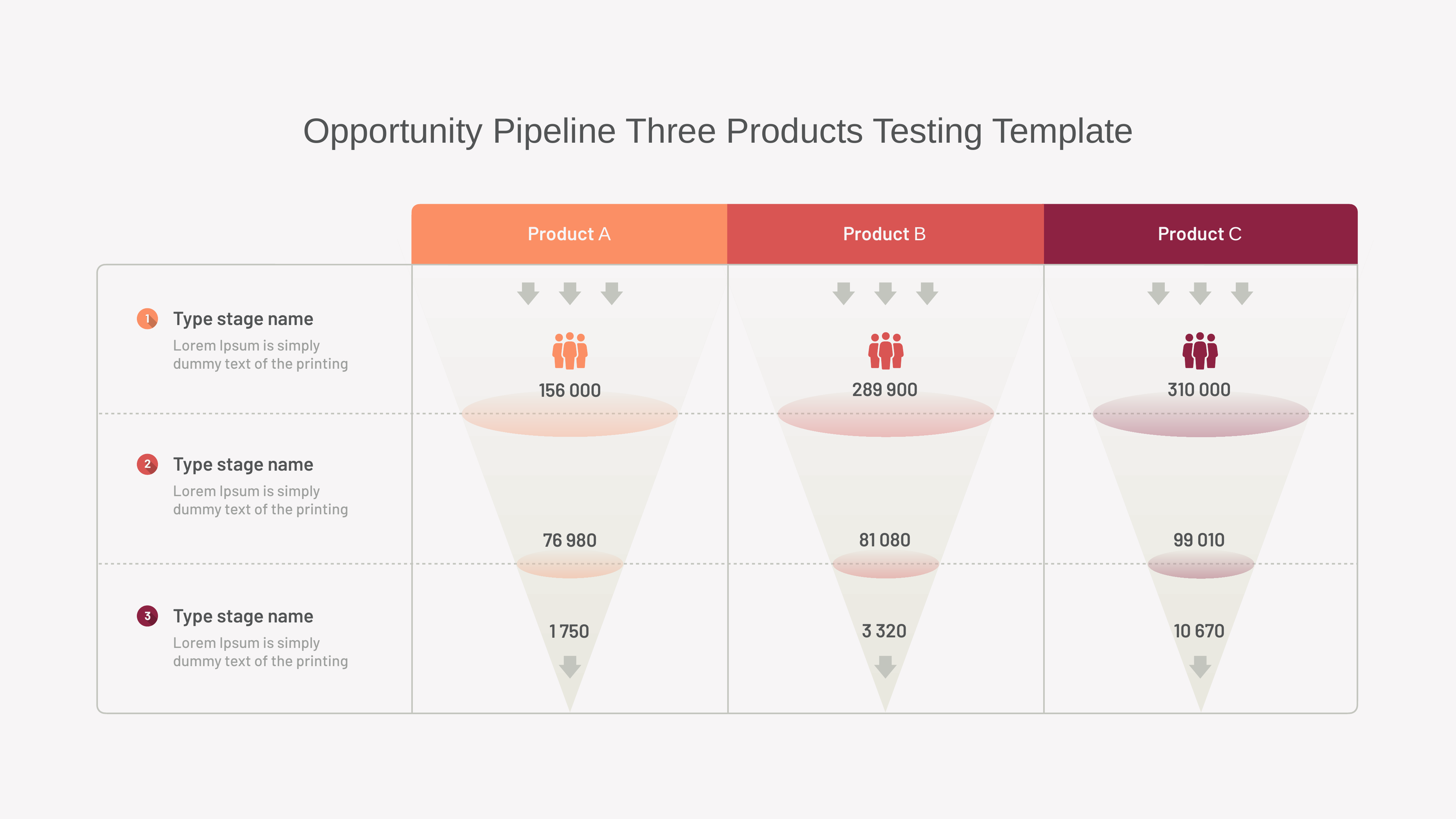

Opportunity Pipeline Three Products Testing Template

Product A
Product B
Product C

Type stage name

Lorem Ipsum is simply dummy text of the printing
289 900
310 000
156 000

Type stage name

Lorem Ipsum is simply dummy text of the printing
81 080
99 010
76 980

Type stage name

3 320
10 670
1 750
Lorem Ipsum is simply dummy text of the printing